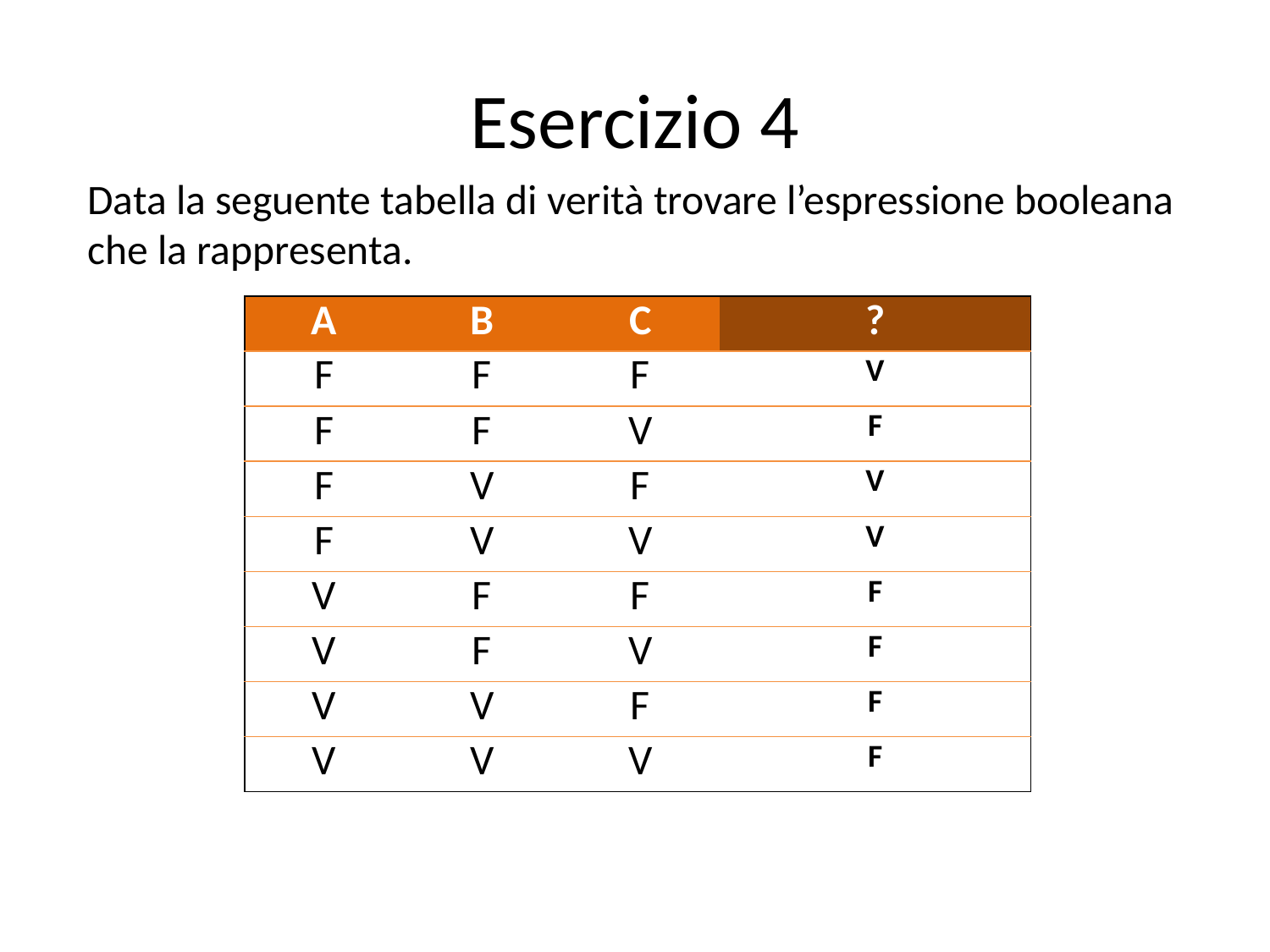

# Esercizio 4
Data la seguente tabella di verità trovare l’espressione booleana che la rappresenta.
| A | B | C | ? |
| --- | --- | --- | --- |
| F | F | F | V |
| F | F | V | F |
| F | V | F | V |
| F | V | V | V |
| V | F | F | F |
| V | F | V | F |
| V | V | F | F |
| V | V | V | F |